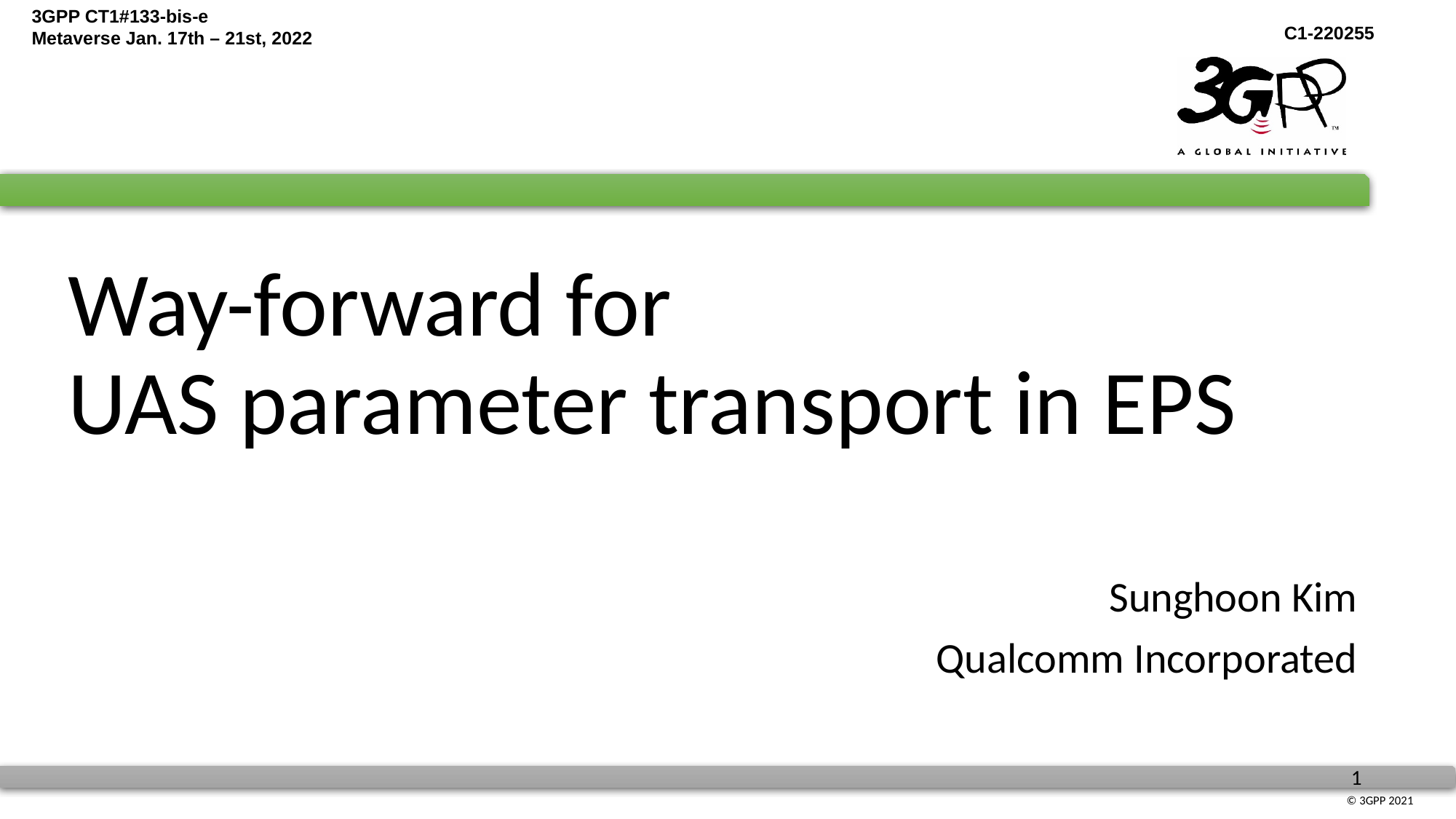

# Way-forward for UAS parameter transport in EPS
Sunghoon Kim
Qualcomm Incorporated